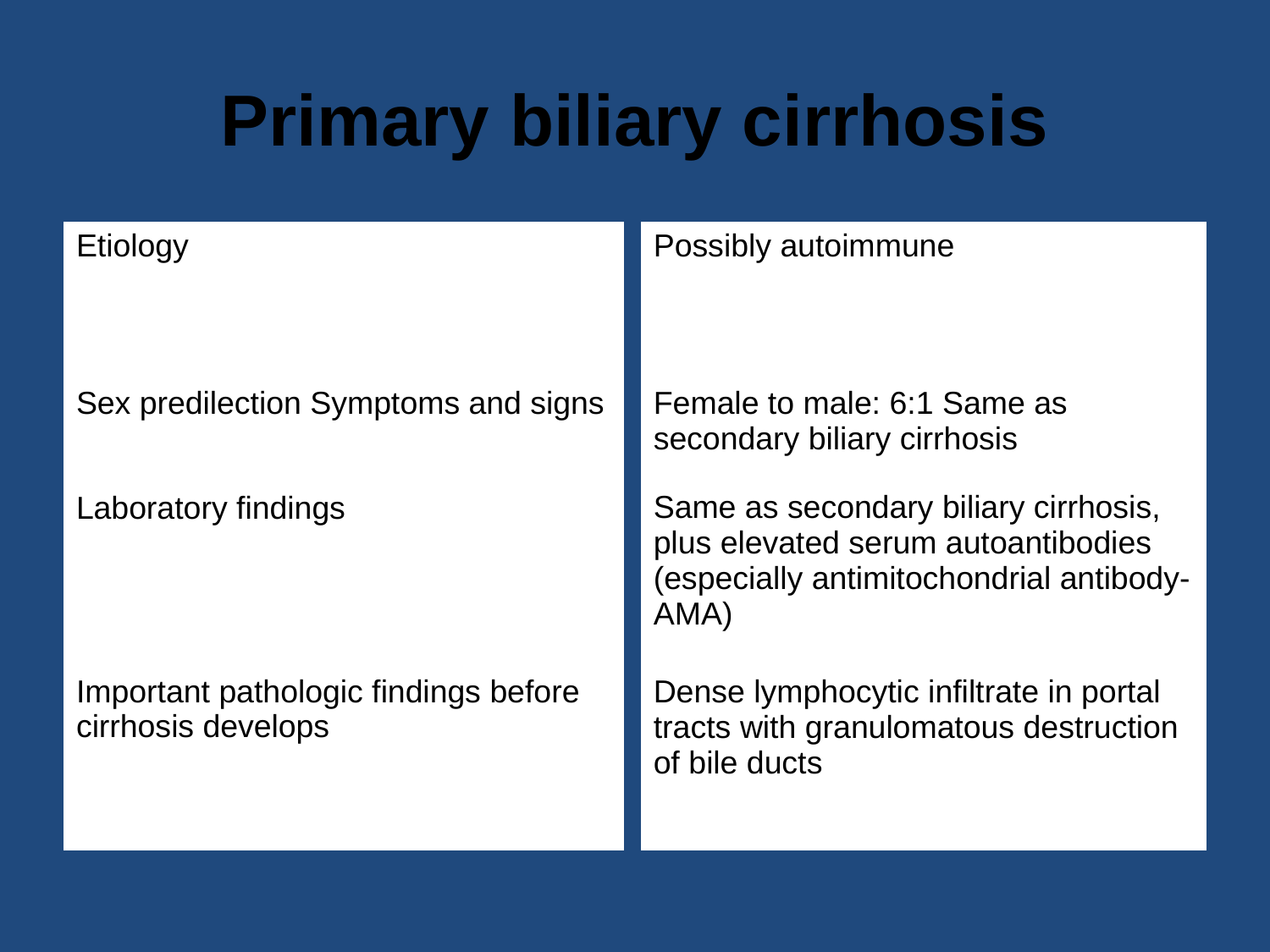

# Primary biliary cirrhosis
| Etiology |
| --- |
| Sex predilection Symptoms and signs |
| Laboratory findings |
| Important pathologic findings before cirrhosis develops |
| Possibly autoimmune |
| --- |
| Female to male: 6:1 Same as secondary biliary cirrhosis |
| Same as secondary biliary cirrhosis, plus elevated serum autoantibodies (especially antimitochondrial antibody-AMA) |
| Dense lymphocytic infiltrate in portal tracts with granulomatous destruction of bile ducts |